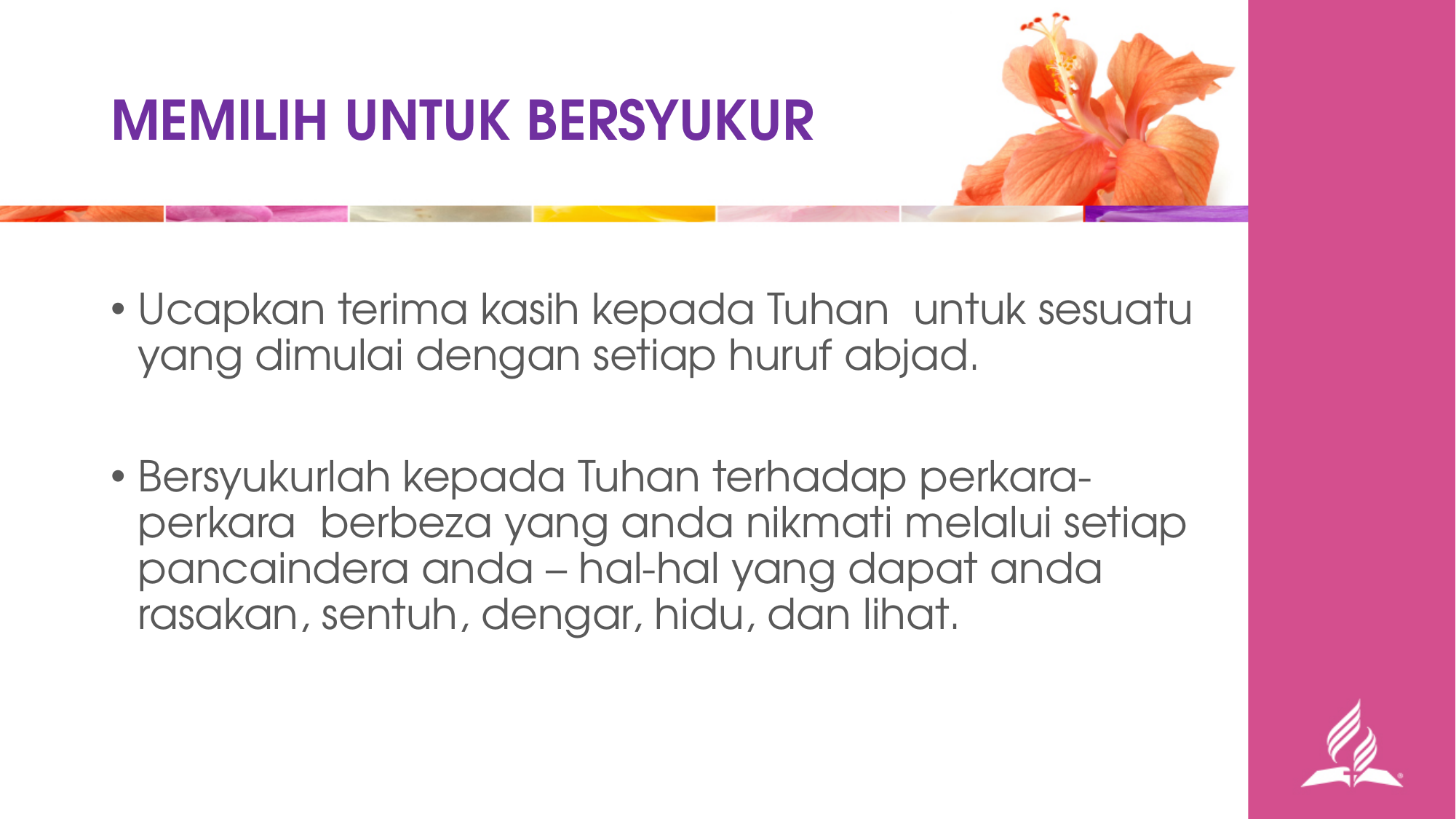

# MEMILIH UNTUK BERSYUKUR
Ucapkan terima kasih kepada Tuhan  untuk sesuatu yang dimulai dengan setiap huruf abjad.

Bersyukurlah kepada Tuhan terhadap perkara-perkara  berbeza yang anda nikmati melalui setiap pancaindera anda – hal-hal yang dapat anda rasakan, sentuh, dengar, hidu, dan lihat.